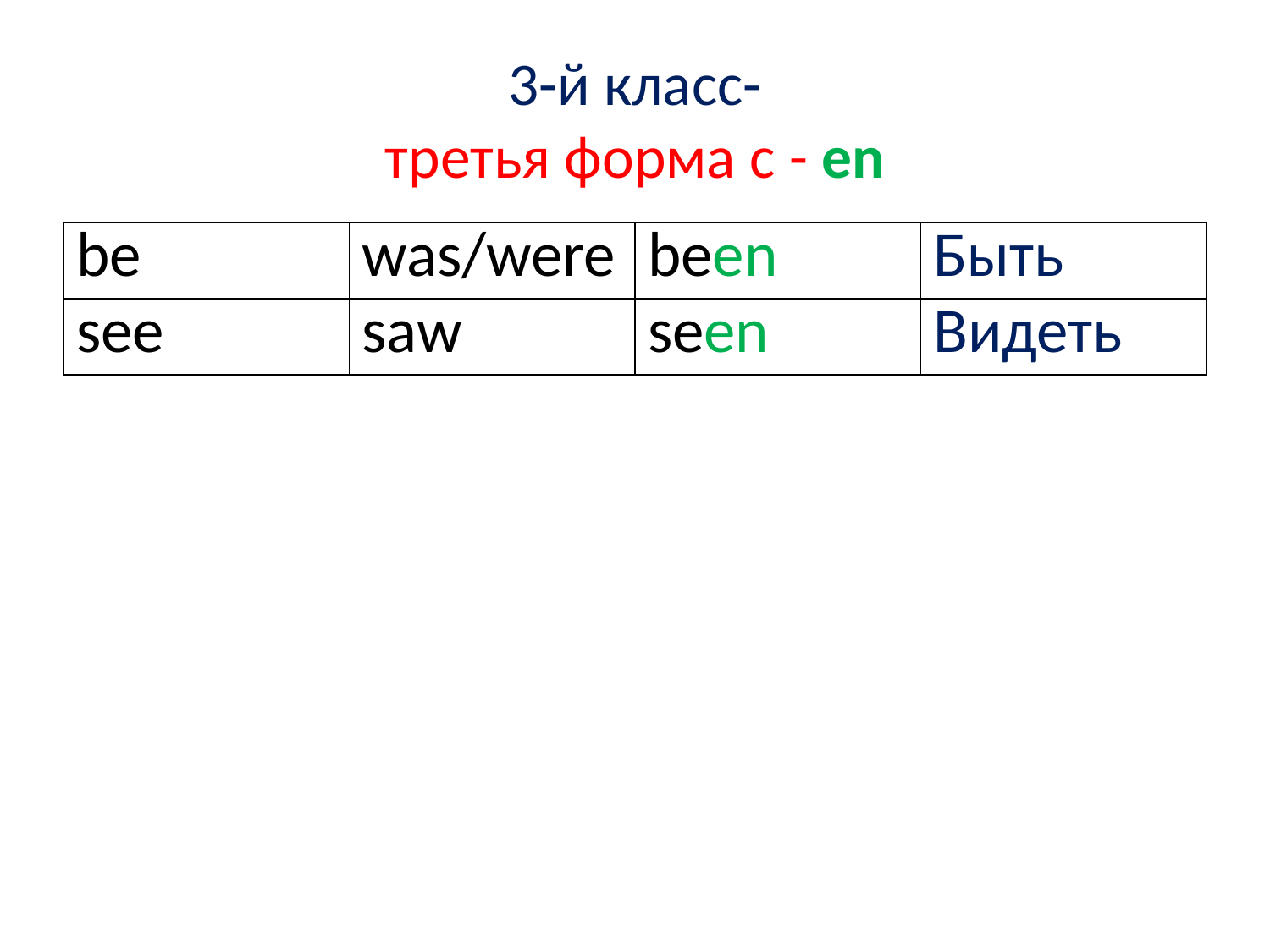

# 3-й класс- третья форма с - en
| be | was/were | been | Быть |
| --- | --- | --- | --- |
| see | saw | seen | Видеть |